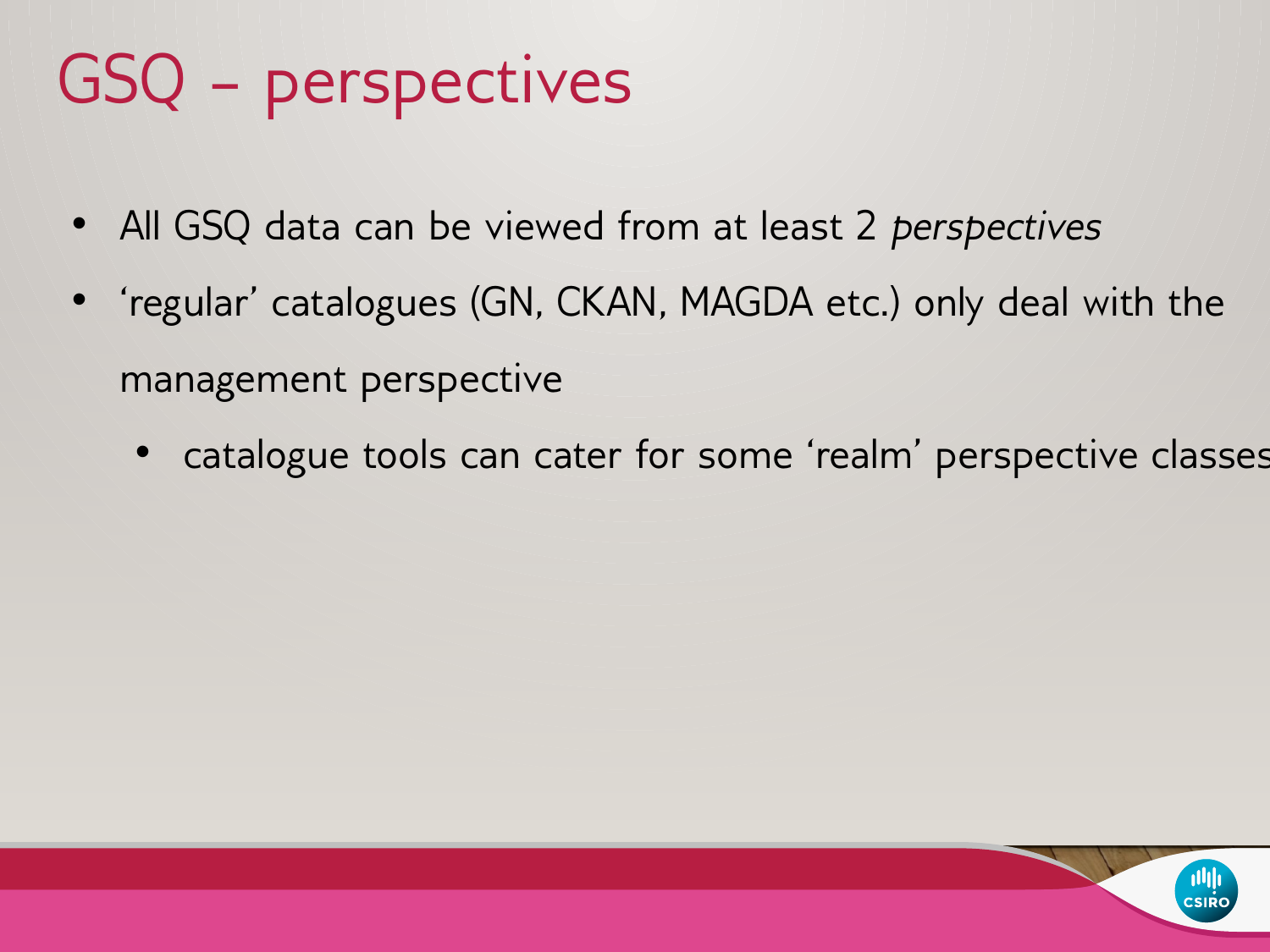

GSQ – perspectives
All GSQ data can be viewed from at least 2 perspectives
‘regular’ catalogues (GN, CKAN, MAGDA etc.) only deal with the
management perspective
catalogue tools can cater for some ‘realm’ perspective classes